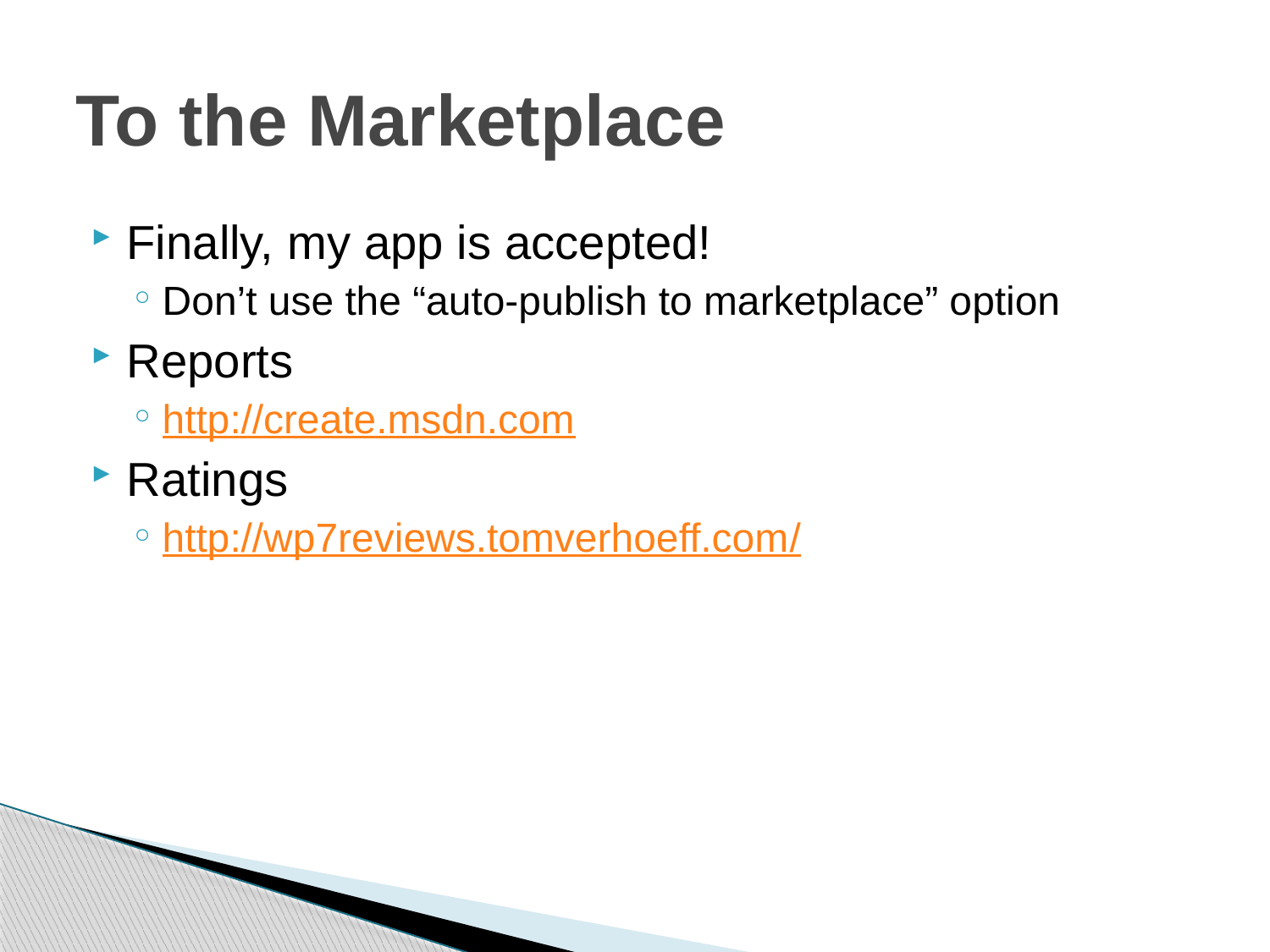

# To the Marketplace
Finally, my app is accepted!
Don’t use the “auto-publish to marketplace” option
Reports
http://create.msdn.com
Ratings
http://wp7reviews.tomverhoeff.com/